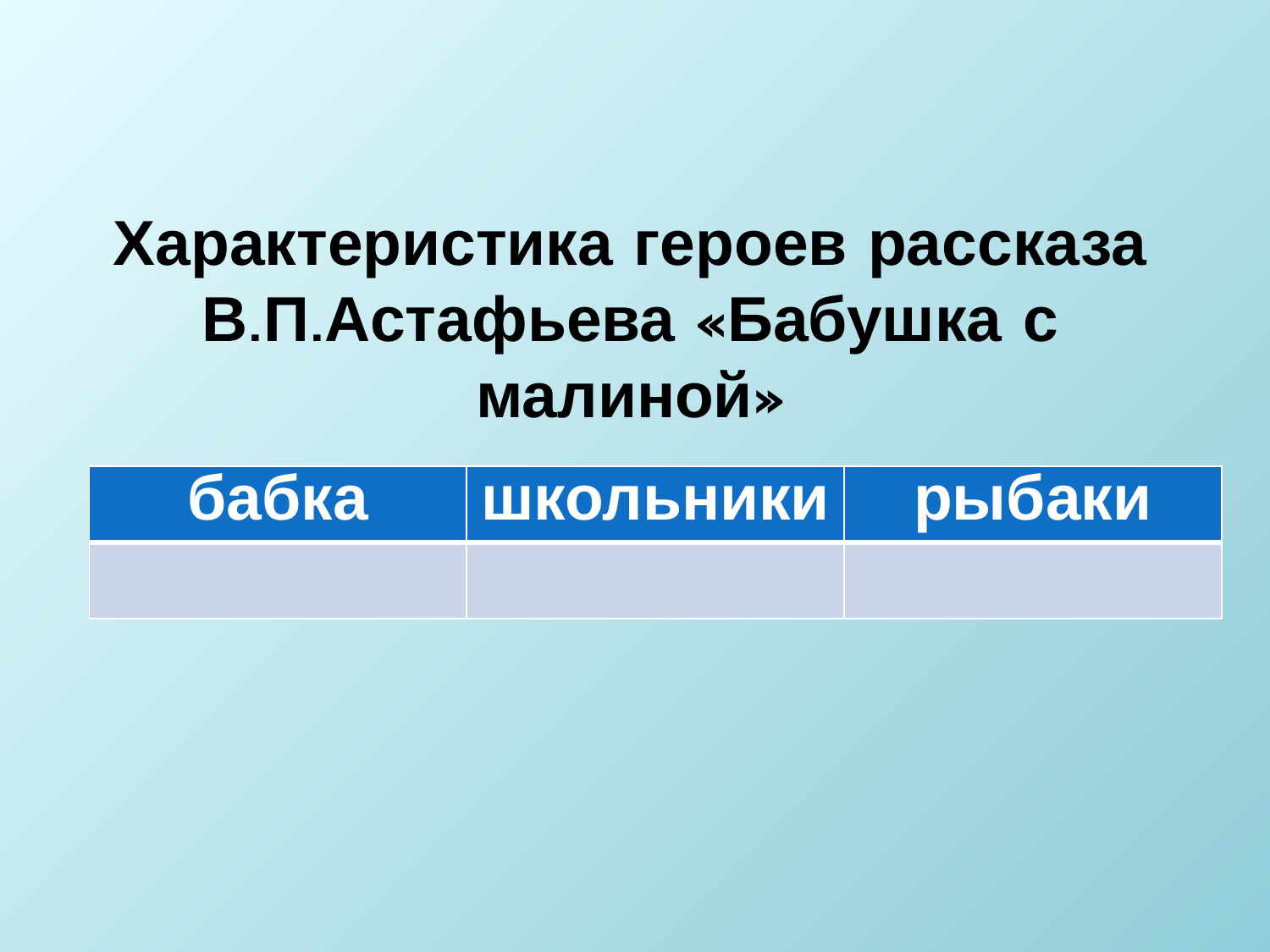

Характеристика героев рассказа В.П.Астафьева «Бабушка с малиной»
| бабка | школьники | рыбаки |
| --- | --- | --- |
|  |  |  |